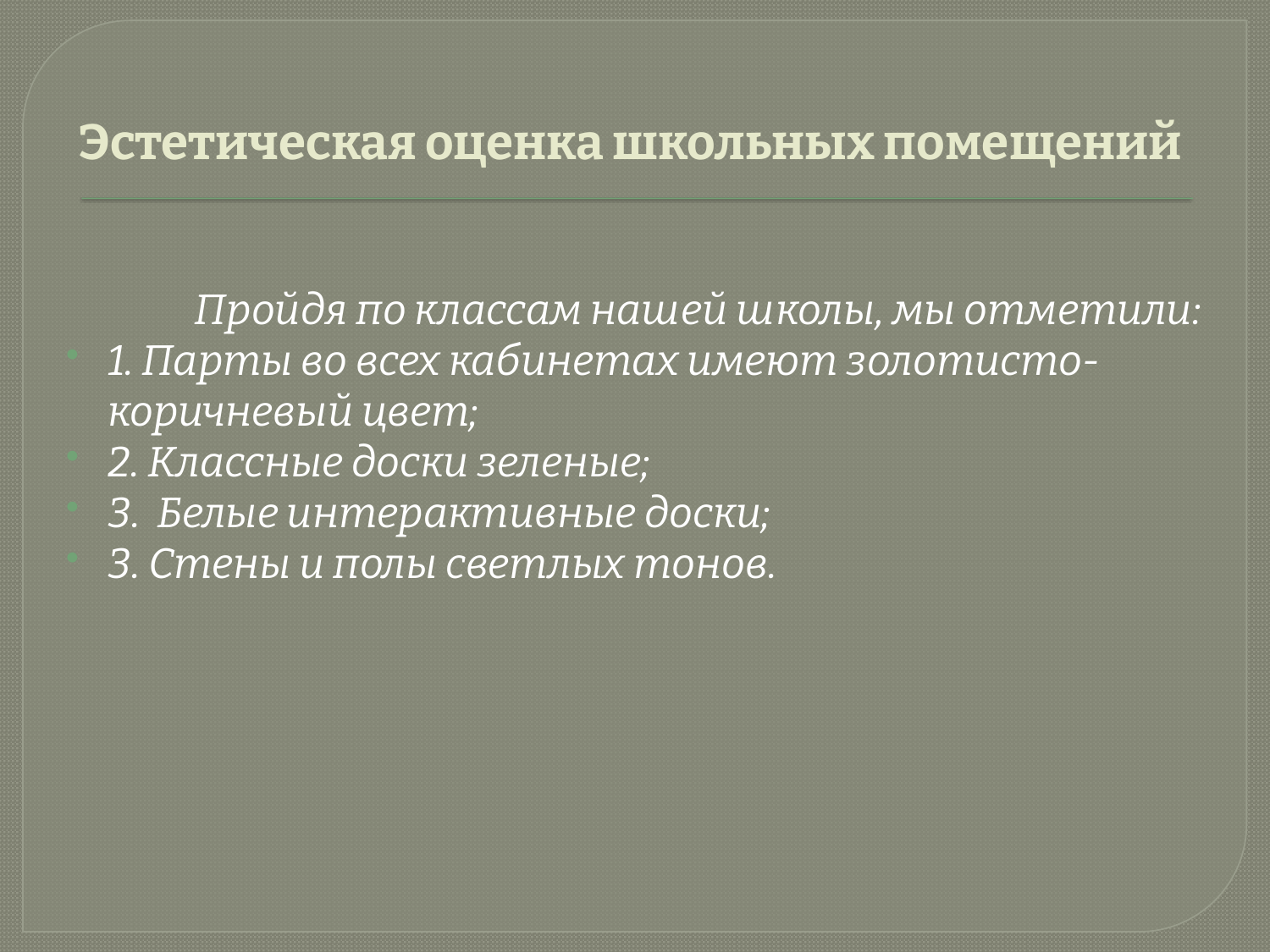

# Эстетическая оценка школьных помещений
	Пройдя по классам нашей школы, мы отметили:
1. Парты во всех кабинетах имеют золотисто-коричневый цвет;
2. Классные доски зеленые;
3.  Белые интерактивные доски;
3. Стены и полы светлых тонов.